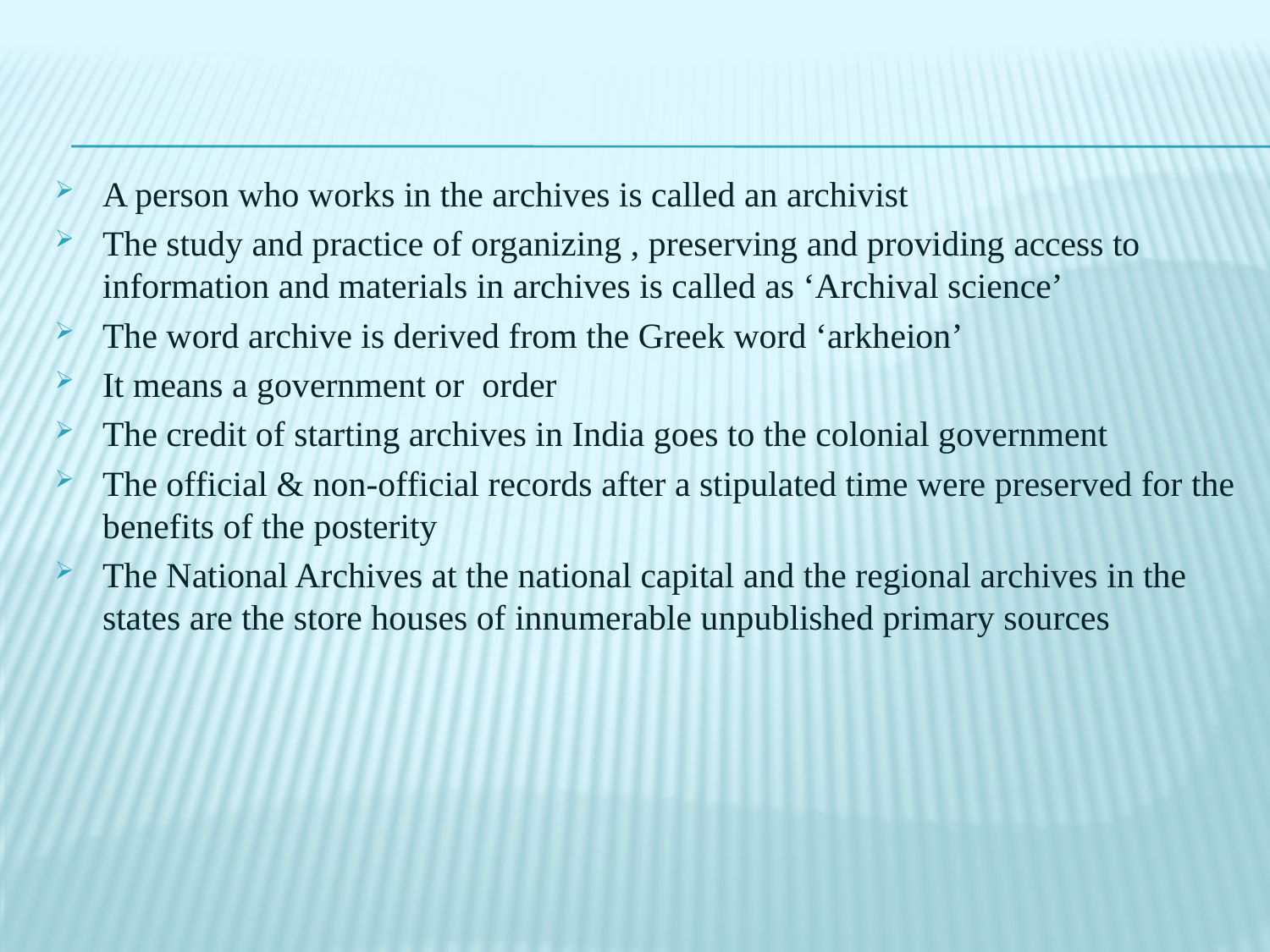

A person who works in the archives is called an archivist
The study and practice of organizing , preserving and providing access to information and materials in archives is called as ‘Archival science’
The word archive is derived from the Greek word ‘arkheion’
It means a government or  order
The credit of starting archives in India goes to the colonial government
The official & non-official records after a stipulated time were preserved for the benefits of the posterity
The National Archives at the national capital and the regional archives in the states are the store houses of innumerable unpublished primary sources